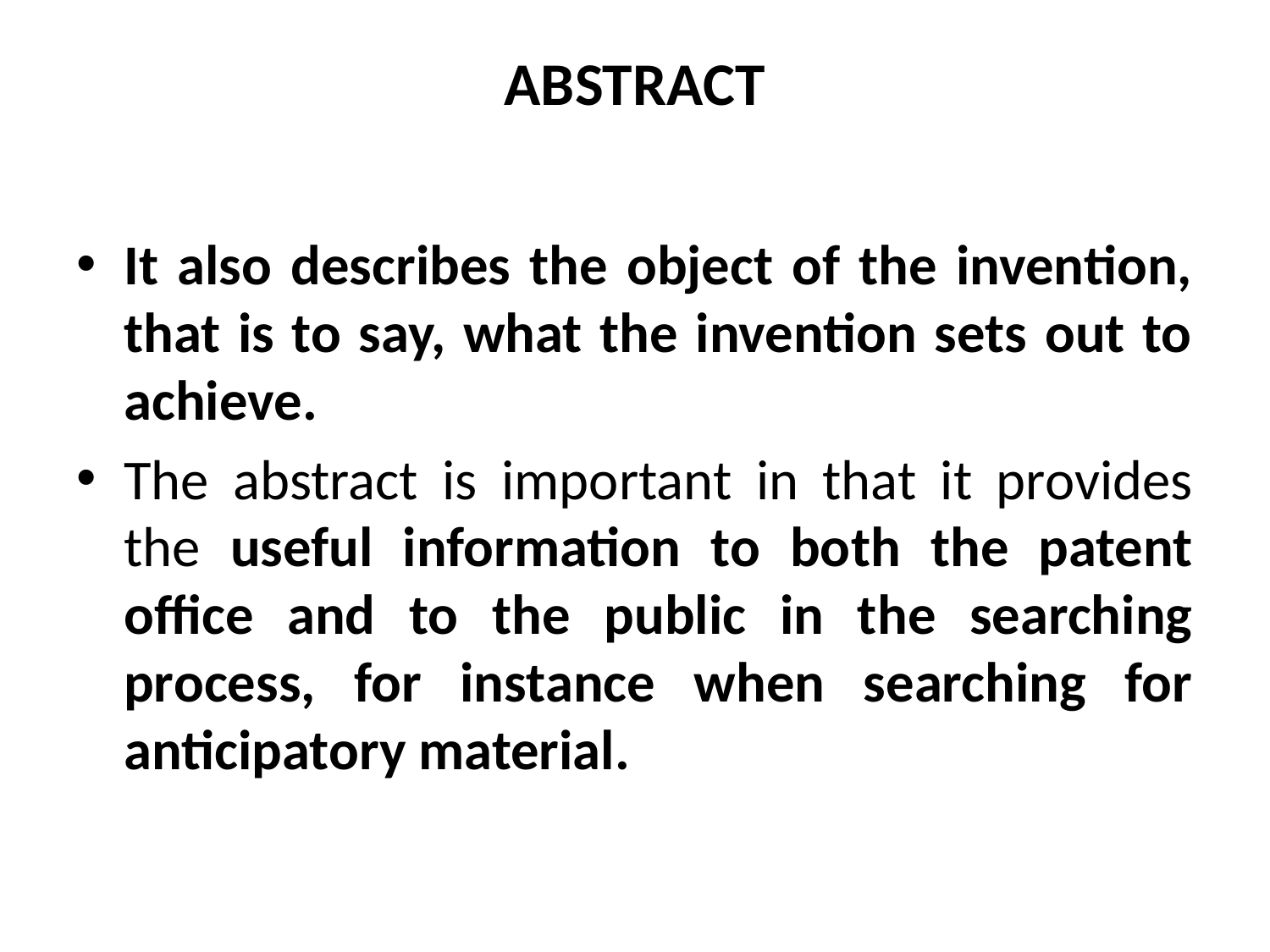

# ABSTRACT
It also describes the object of the invention, that is to say, what the invention sets out to achieve.
The abstract is important in that it provides the useful information to both the patent office and to the public in the searching process, for instance when searching for anticipatory material.